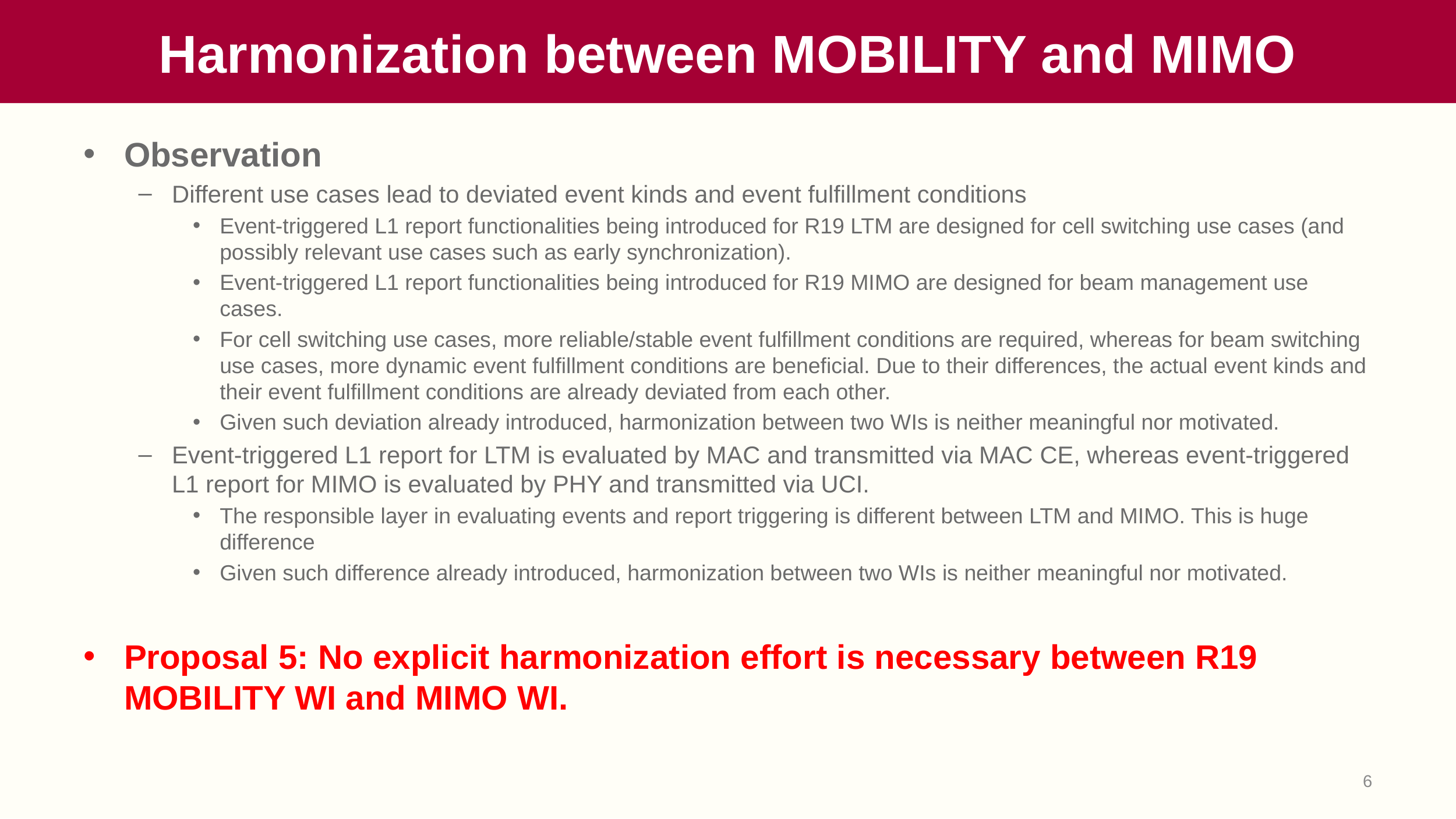

# Harmonization between MOBILITY and MIMO
Observation
Different use cases lead to deviated event kinds and event fulfillment conditions
Event-triggered L1 report functionalities being introduced for R19 LTM are designed for cell switching use cases (and possibly relevant use cases such as early synchronization).
Event-triggered L1 report functionalities being introduced for R19 MIMO are designed for beam management use cases.
For cell switching use cases, more reliable/stable event fulfillment conditions are required, whereas for beam switching use cases, more dynamic event fulfillment conditions are beneficial. Due to their differences, the actual event kinds and their event fulfillment conditions are already deviated from each other.
Given such deviation already introduced, harmonization between two WIs is neither meaningful nor motivated.
Event-triggered L1 report for LTM is evaluated by MAC and transmitted via MAC CE, whereas event-triggered L1 report for MIMO is evaluated by PHY and transmitted via UCI.
The responsible layer in evaluating events and report triggering is different between LTM and MIMO. This is huge  difference
Given such difference already introduced, harmonization between two WIs is neither meaningful nor motivated.

Proposal 5: No explicit harmonization effort is necessary between R19 MOBILITY WI and MIMO WI.
6